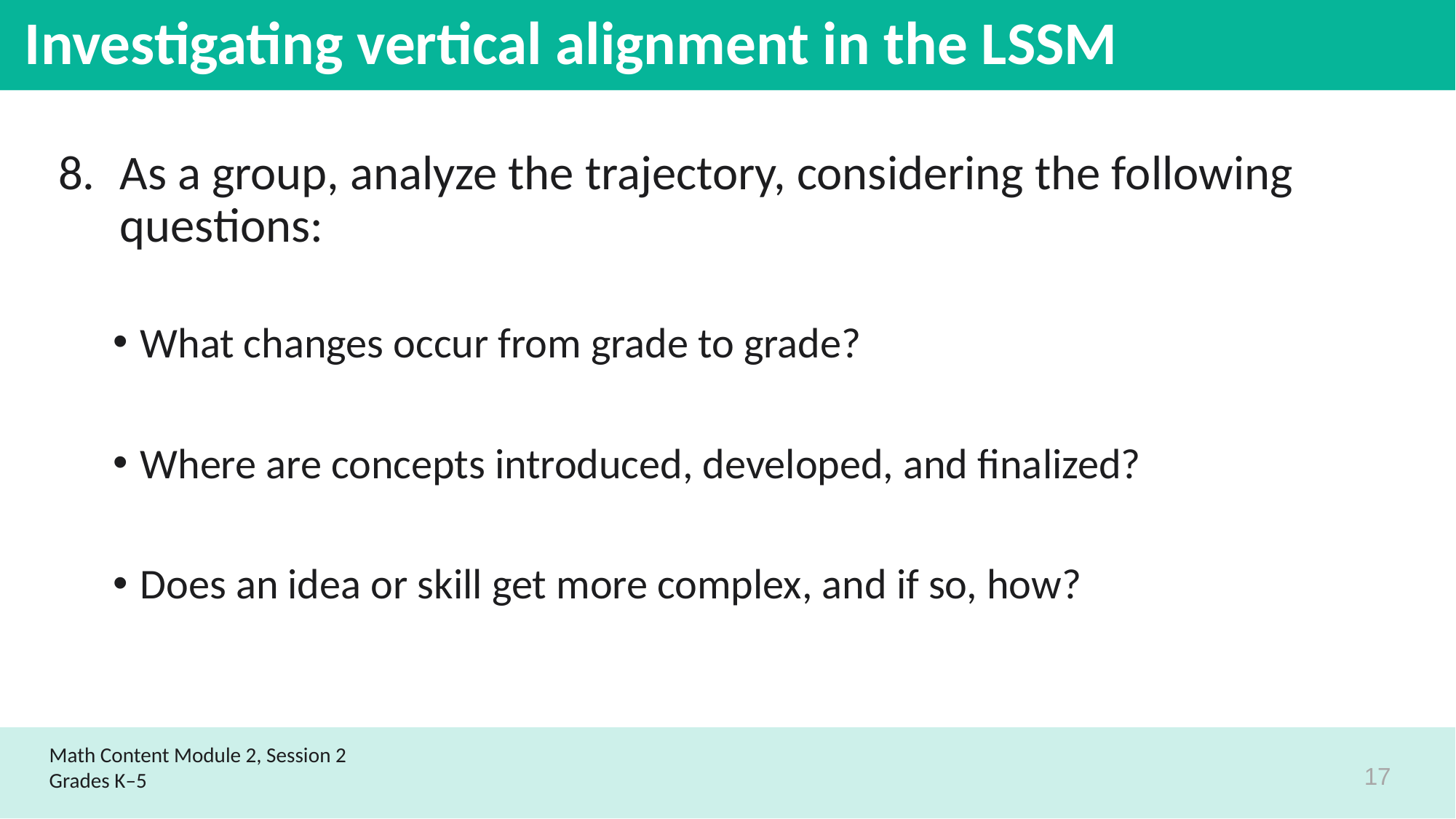

# Investigating vertical alignment in the LSSM
As a group, analyze the trajectory, considering the following questions:

What changes occur from grade to grade?

Where are concepts introduced, developed, and finalized?

Does an idea or skill get more complex, and if so, how?
Math Content Module 2, Session 2
Grades K–5
17